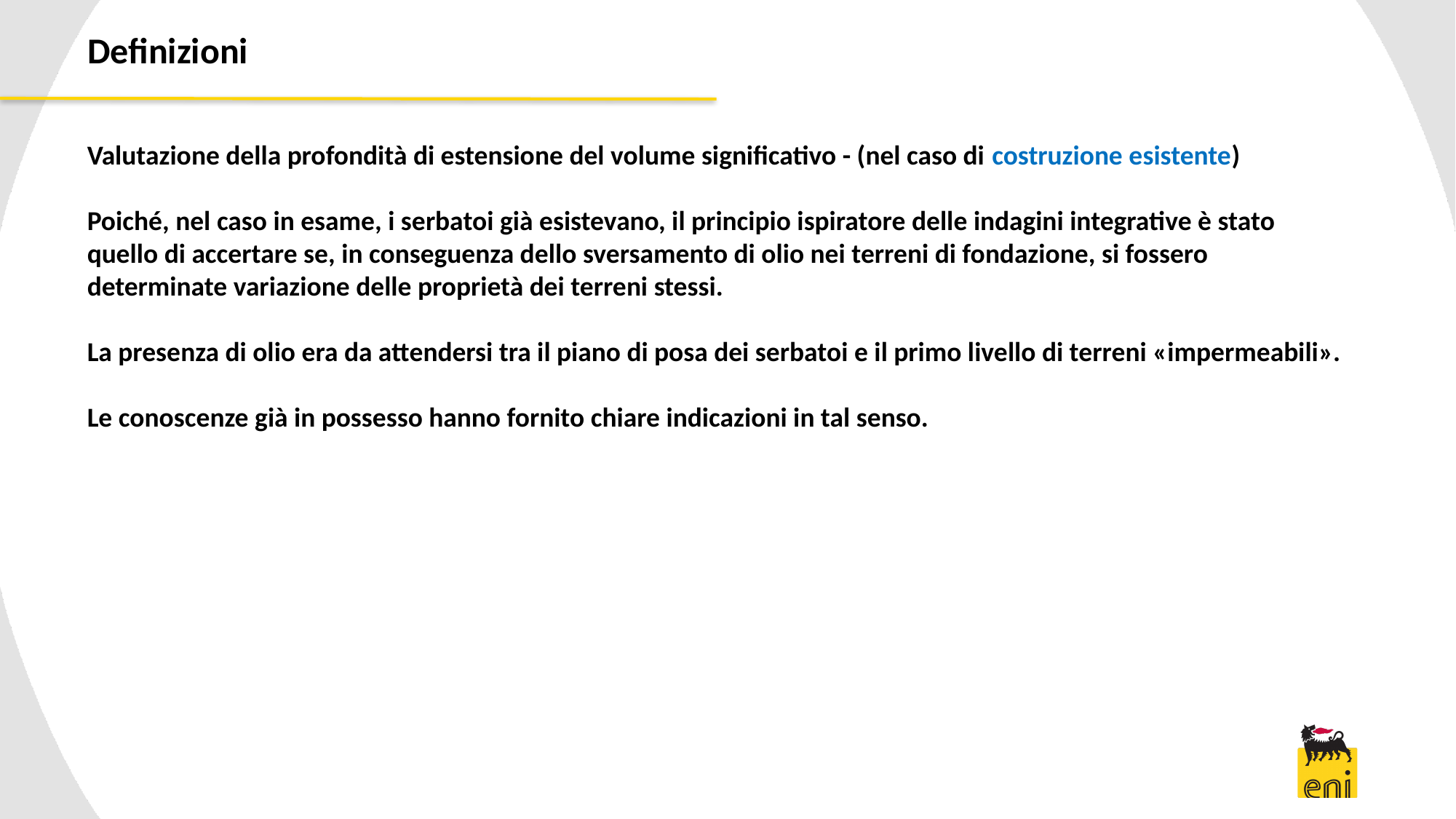

Definizioni
Valutazione della profondità di estensione del volume significativo - (nel caso di costruzione esistente)

Poiché, nel caso in esame, i serbatoi già esistevano, il principio ispiratore delle indagini integrative è stato quello di accertare se, in conseguenza dello sversamento di olio nei terreni di fondazione, si fossero determinate variazione delle proprietà dei terreni stessi.

La presenza di olio era da attendersi tra il piano di posa dei serbatoi e il primo livello di terreni «impermeabili».

Le conoscenze già in possesso hanno fornito chiare indicazioni in tal senso.